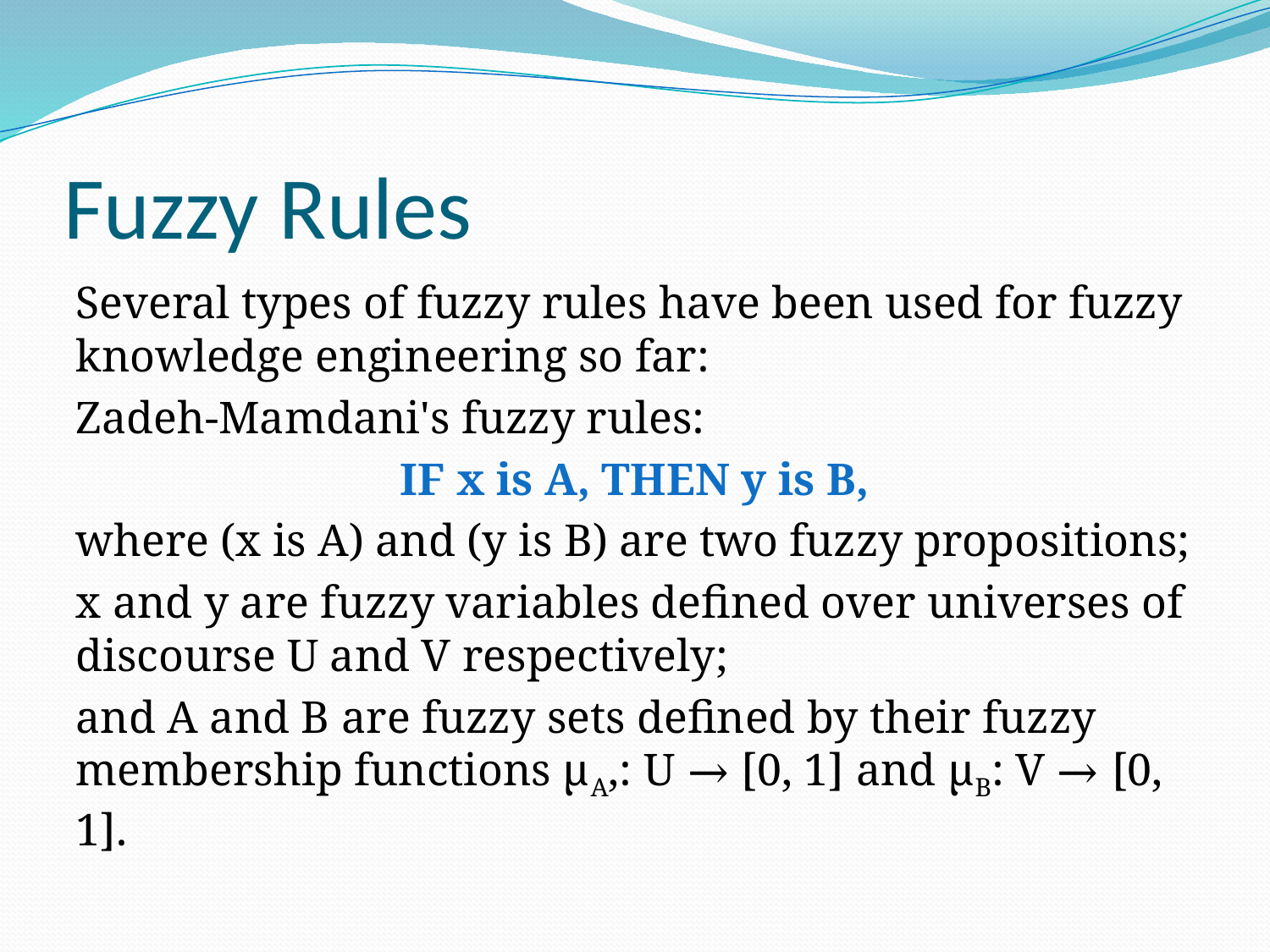

# Fuzzy Rules
Several types of fuzzy rules have been used for fuzzy knowledge engineering so far:
Zadeh-Mamdani's fuzzy rules:
IF x is A, THEN y is B,
where (x is A) and (y is B) are two fuzzy propositions;
x and y are fuzzy variables defined over universes of discourse U and V respectively;
and A and B are fuzzy sets defined by their fuzzy membership functions μA,: U → [0, 1] and μB: V → [0, 1].